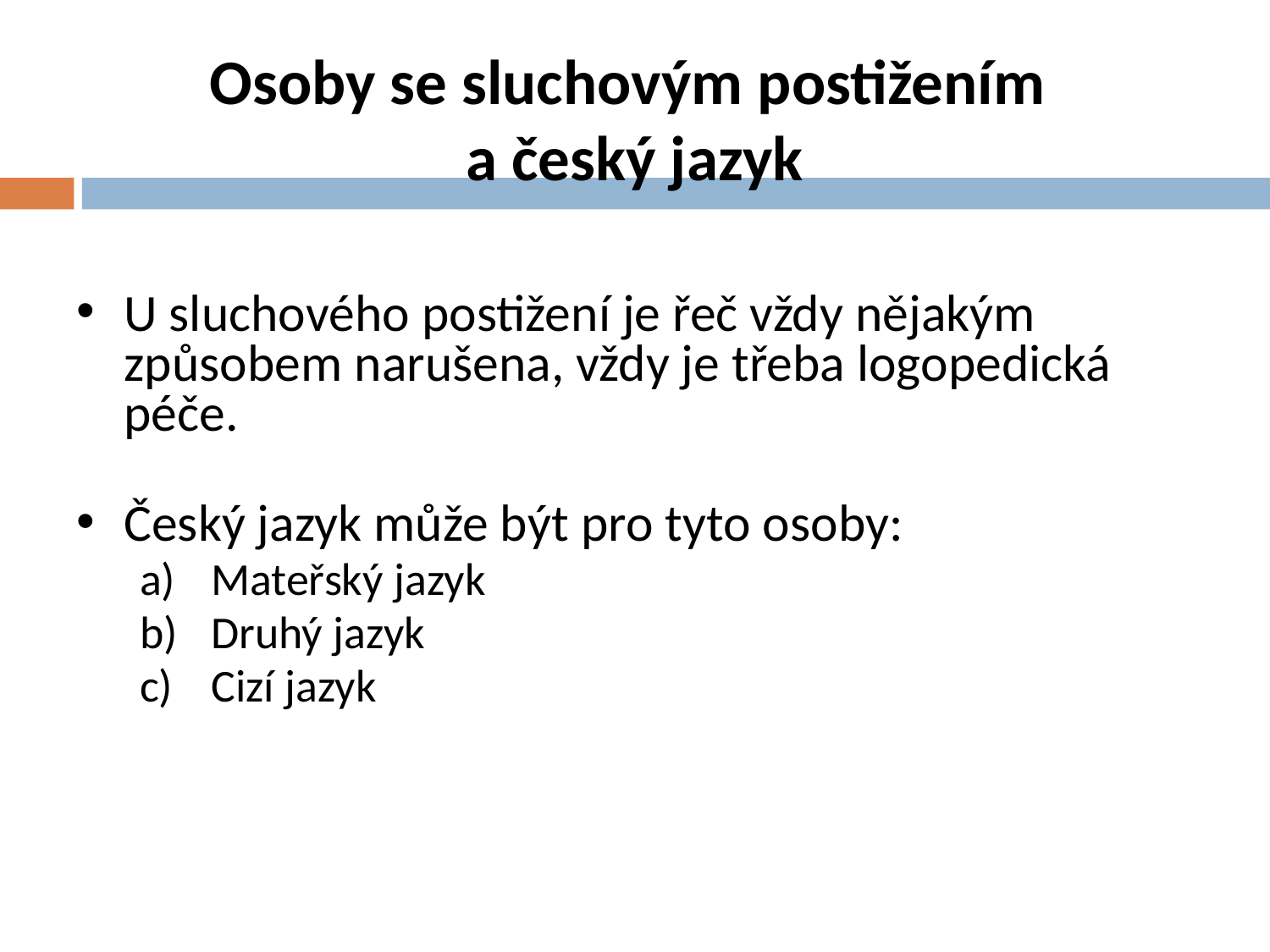

# Osoby se sluchovým postižením a český jazyk

U sluchového postižení je řeč vždy nějakým způsobem narušena, vždy je třeba logopedická péče.
Český jazyk může být pro tyto osoby:
Mateřský jazyk
Druhý jazyk
Cizí jazyk